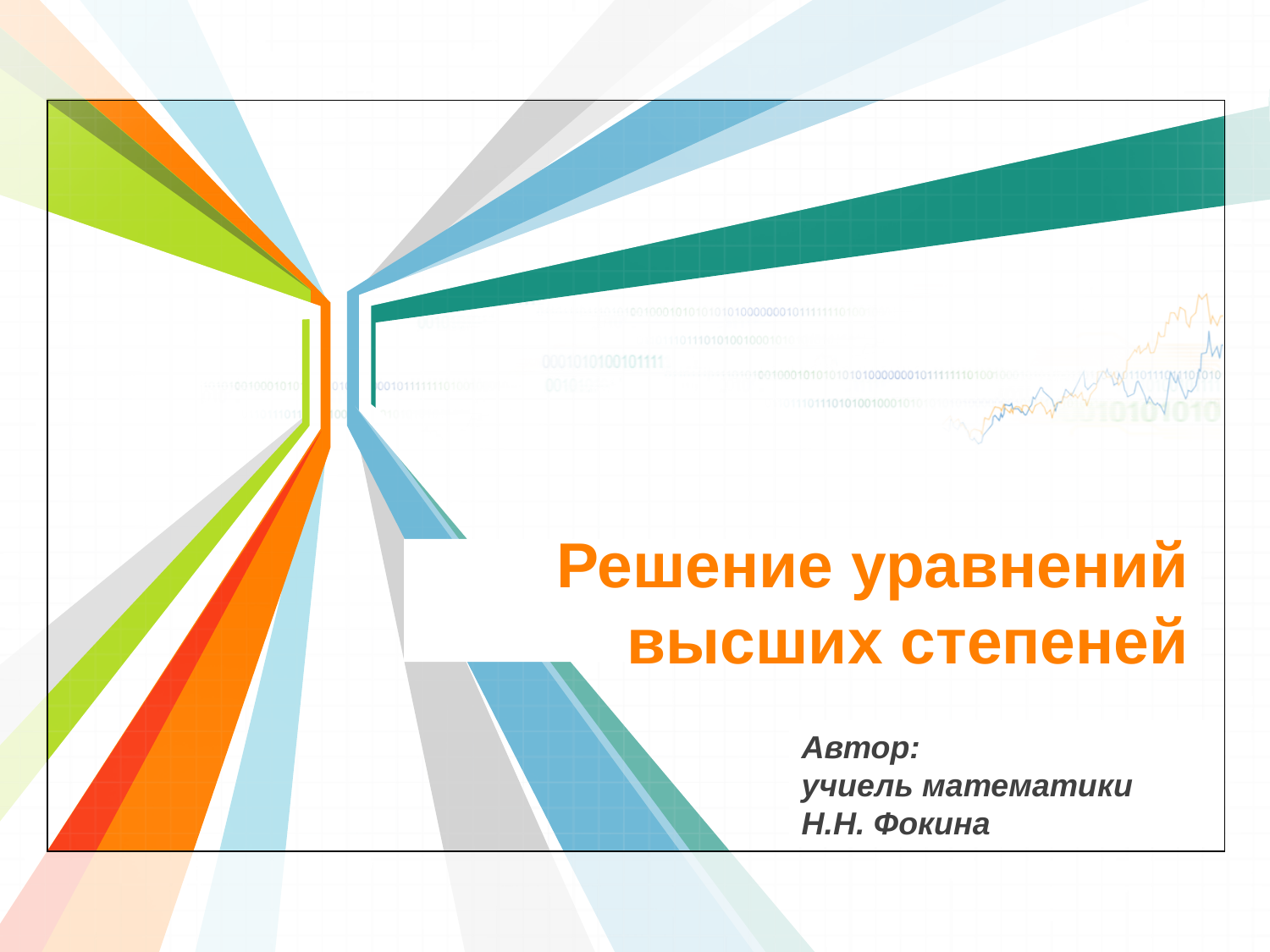

# Решение уравнений высших степеней
Автор:
учиель математики
Н.Н. Фокина